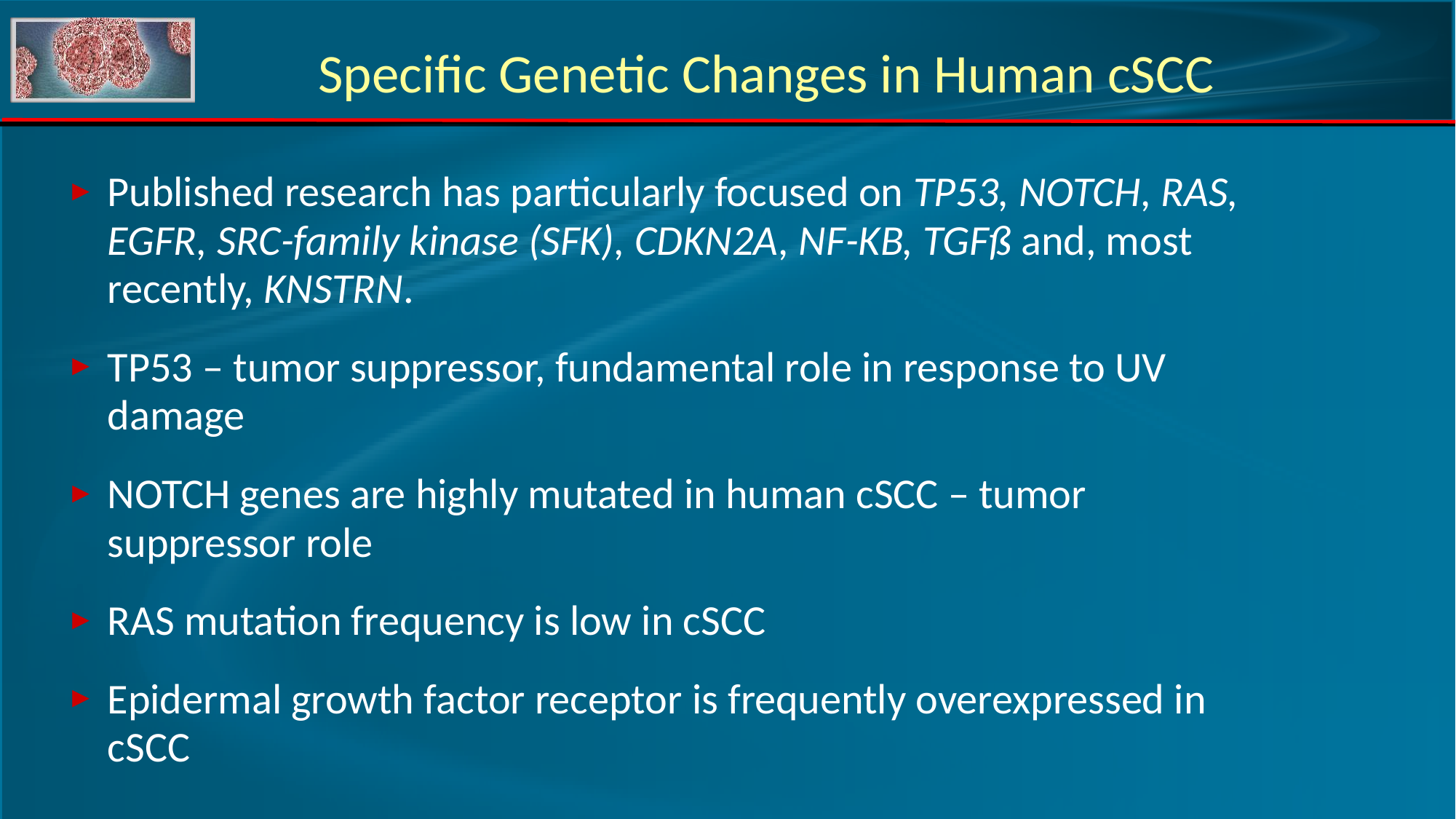

# Specific Genetic Changes in Human cSCC
Published research has particularly focused on TP53, NOTCH, RAS, EGFR, SRC-family kinase (SFK), CDKN2A, NF-KB, TGFß and, most recently, KNSTRN.
TP53 – tumor suppressor, fundamental role in response to UV damage
NOTCH genes are highly mutated in human cSCC – tumor suppressor role
RAS mutation frequency is low in cSCC
Epidermal growth factor receptor is frequently overexpressed in cSCC